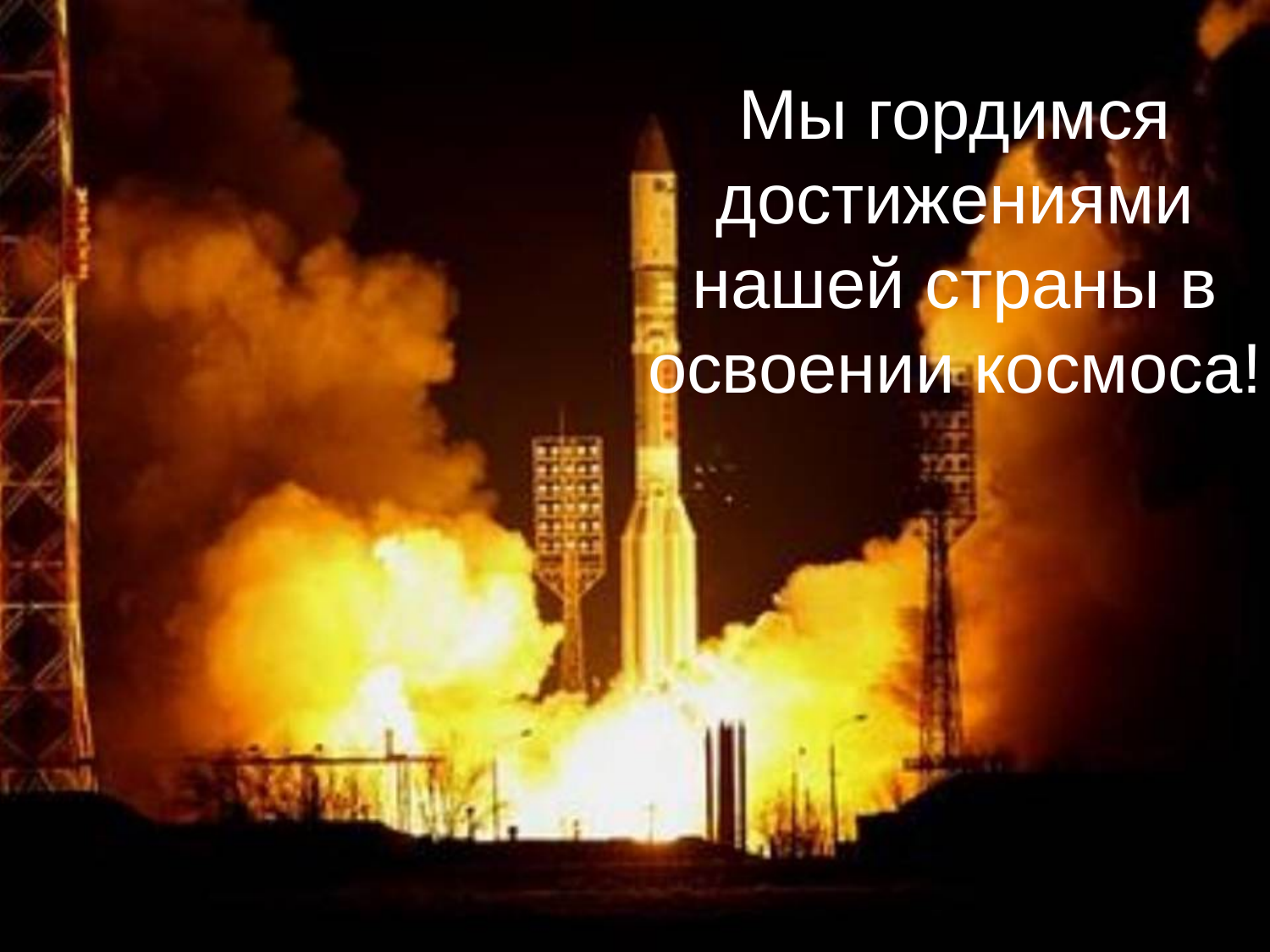

Мы гордимся достижениями нашей страны в освоении космоса!